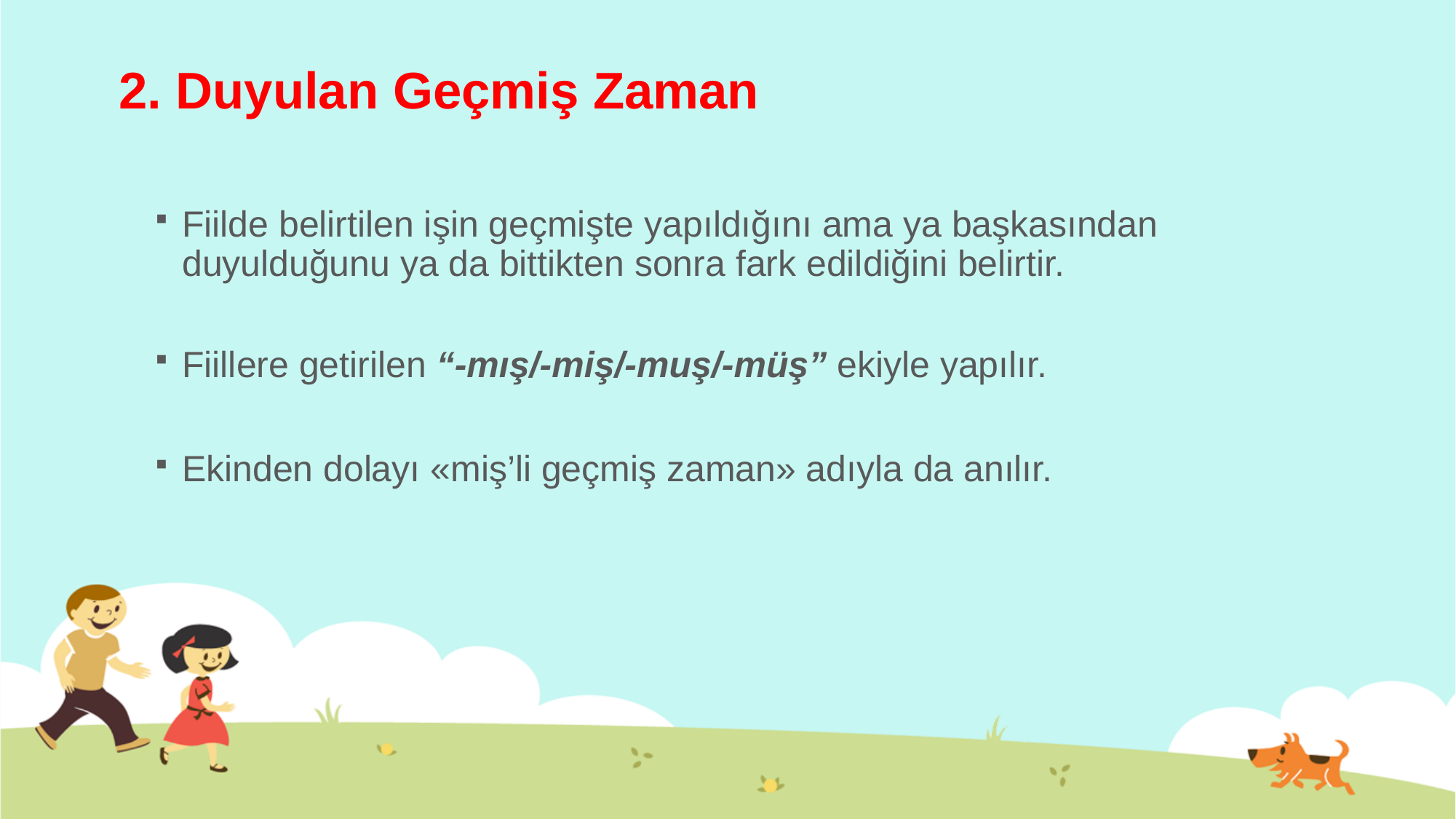

# 2. Duyulan Geçmiş Zaman
Fiilde belirtilen işin geçmişte yapıldığını ama ya başkasından duyulduğunu ya da bittikten sonra fark edildiğini belirtir.
Fiillere getirilen “-mış/-miş/-muş/-müş” ekiyle yapılır.
Ekinden dolayı «miş’li geçmiş zaman» adıyla da anılır.